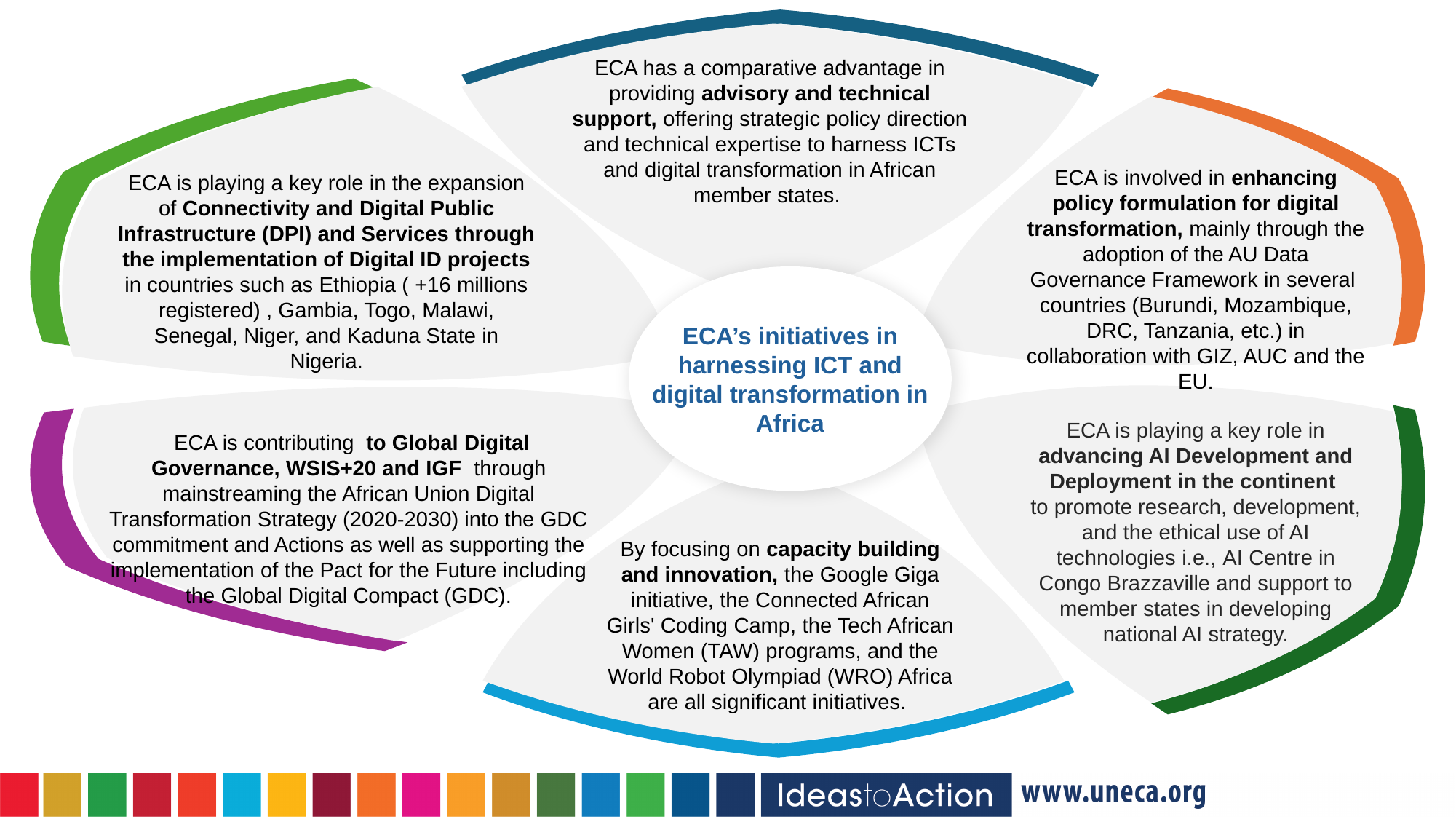

ECA has a comparative advantage in providing advisory and technical support, offering strategic policy direction and technical expertise to harness ICTs and digital transformation in African member states.

ECA is playing a key role in the expansion of Connectivity and Digital Public Infrastructure (DPI) and Services through the implementation of Digital ID projects in countries such as Ethiopia ( +16 millions registered) , Gambia, Togo, Malawi, Senegal, Niger, and Kaduna State in Nigeria.

ECA’s initiatives in harnessing ICT and digital transformation in Africa

ECA is playing a key role in advancing AI Development and Deployment in the continent
to promote research, development, and the ethical use of AI technologies i.e., AI Centre in Congo Brazzaville and support to member states in developing national AI strategy.

 ECA is contributing  to Global Digital Governance, WSIS+20 and IGF  through mainstreaming the African Union Digital Transformation Strategy (2020-2030) into the GDC commitment and Actions as well as supporting the implementation of the Pact for the Future including the Global Digital Compact (GDC).

By focusing on capacity building and innovation, the Google Giga initiative, the Connected African Girls' Coding Camp, the Tech African Women (TAW) programs, and the World Robot Olympiad (WRO) Africa are all significant initiatives.

ECA is involved in enhancing policy formulation for digital transformation, mainly through the adoption of the AU Data Governance Framework in several  countries (Burundi, Mozambique, DRC, Tanzania, etc.) in collaboration with GIZ, AUC and the EU.